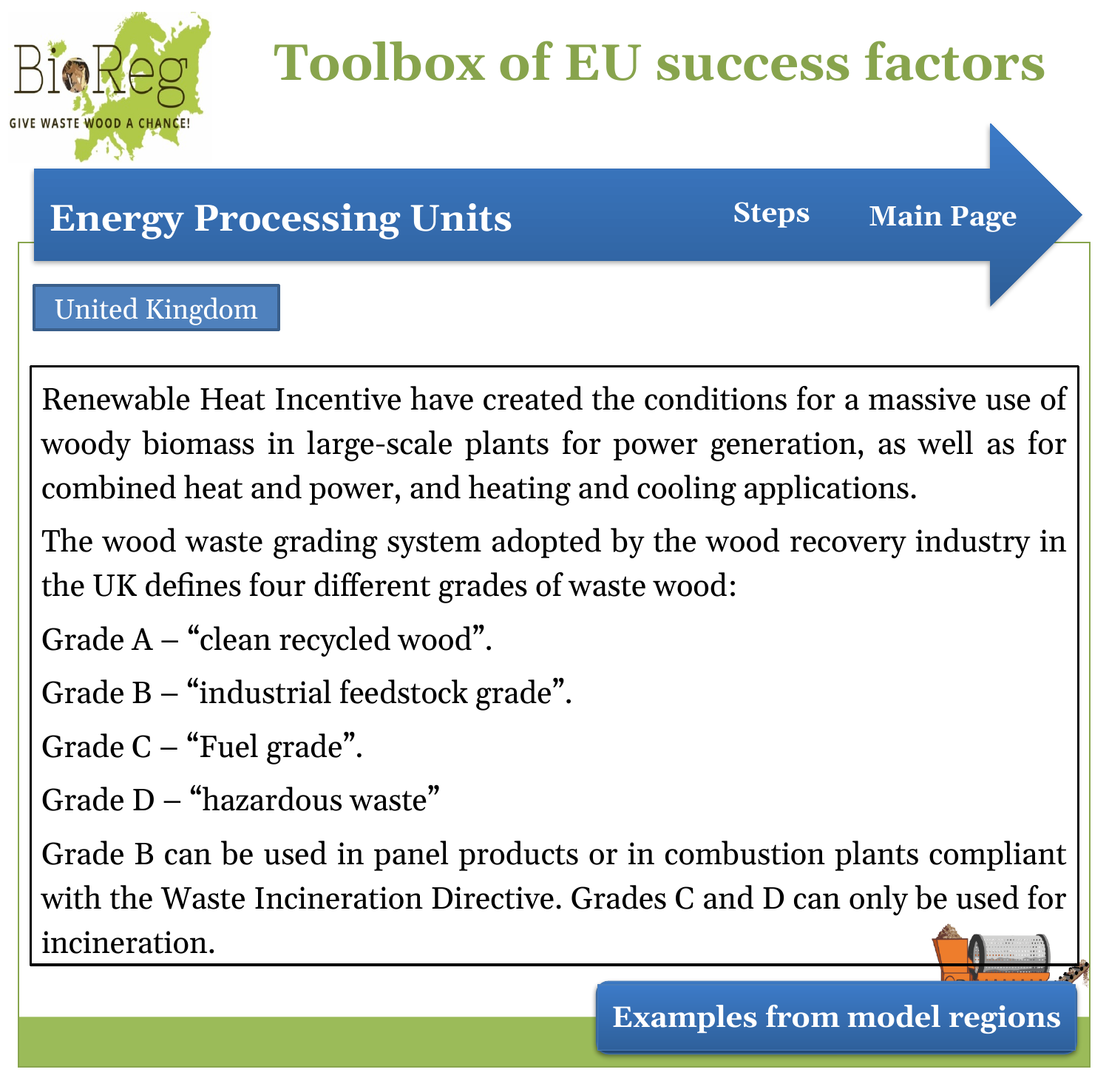

Energy Processing Units

Steps

Main Page
United Kingdom
Renewable Heat Incentive have created the conditions for a massive use of woody biomass in large-scale plants for power generation, as well as for combined heat and power, and heating and cooling applications.
The wood waste grading system adopted by the wood recovery industry in the UK defines four different grades of waste wood:
Grade A – “clean recycled wood”.
Grade B – “industrial feedstock grade”.
Grade C – “Fuel grade”.
Grade D – “hazardous waste”
Grade B can be used in panel products or in combustion plants compliant with the Waste Incineration Directive. Grades C and D can only be used for incineration.

Examples from model regions